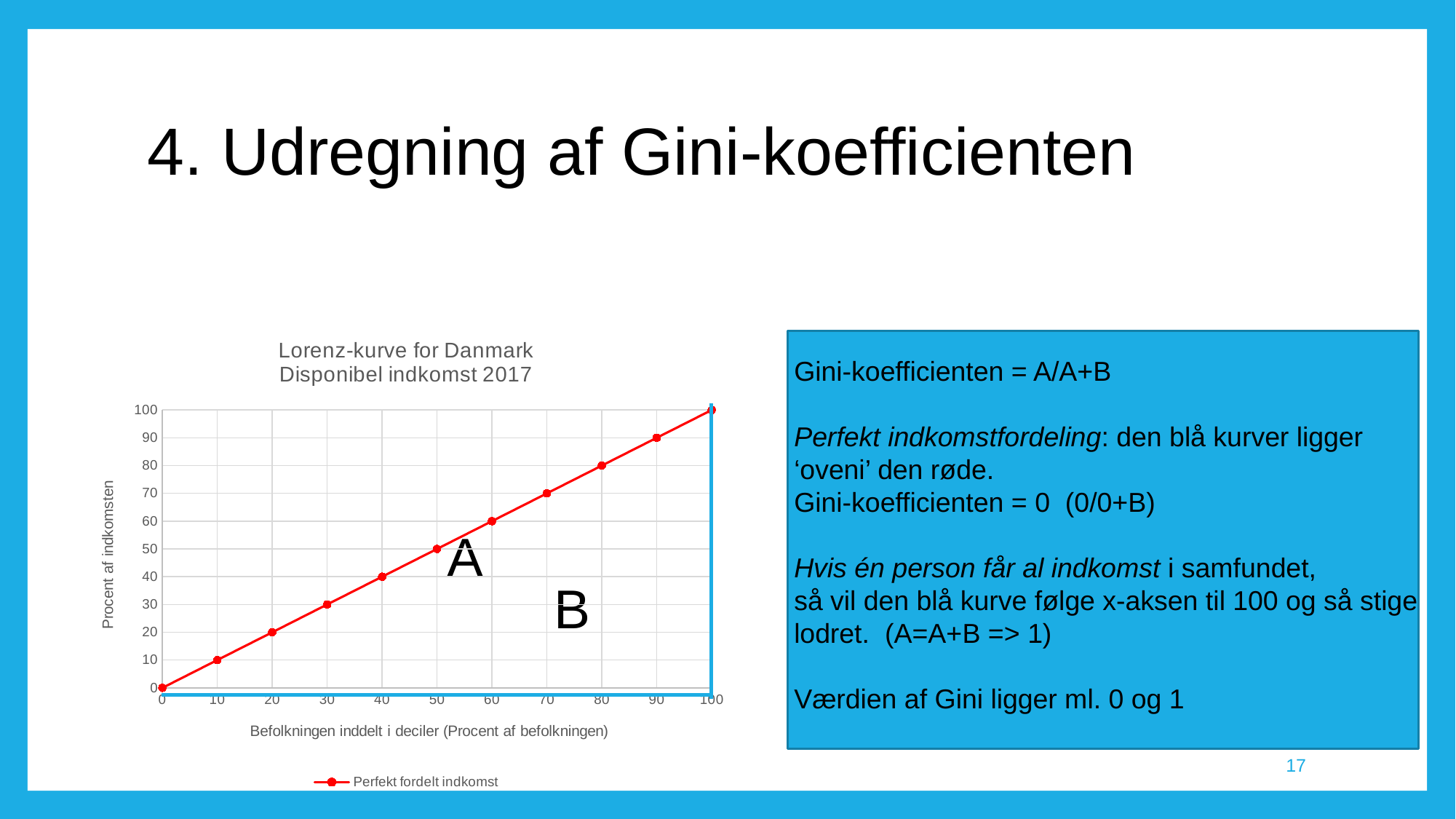

# 4. Udregning af Gini-koefficienten

### Chart: Lorenz-kurve for Danmark
Disponibel indkomst 2017

| Category | Perfekt fordelt indkomst |
|---|---|
Gini-koefficienten = A/A+B

Perfekt indkomstfordeling: den blå kurver ligger ‘oveni’ den røde.
Gini-koefficienten = 0  (0/0+B)

Hvis én person får al indkomst i samfundet,
så vil den blå kurve følge x-aksen til 100 og så stige lodret.  (A=A+B => 1)

Værdien af Gini ligger ml. 0 og 1

A
B
17